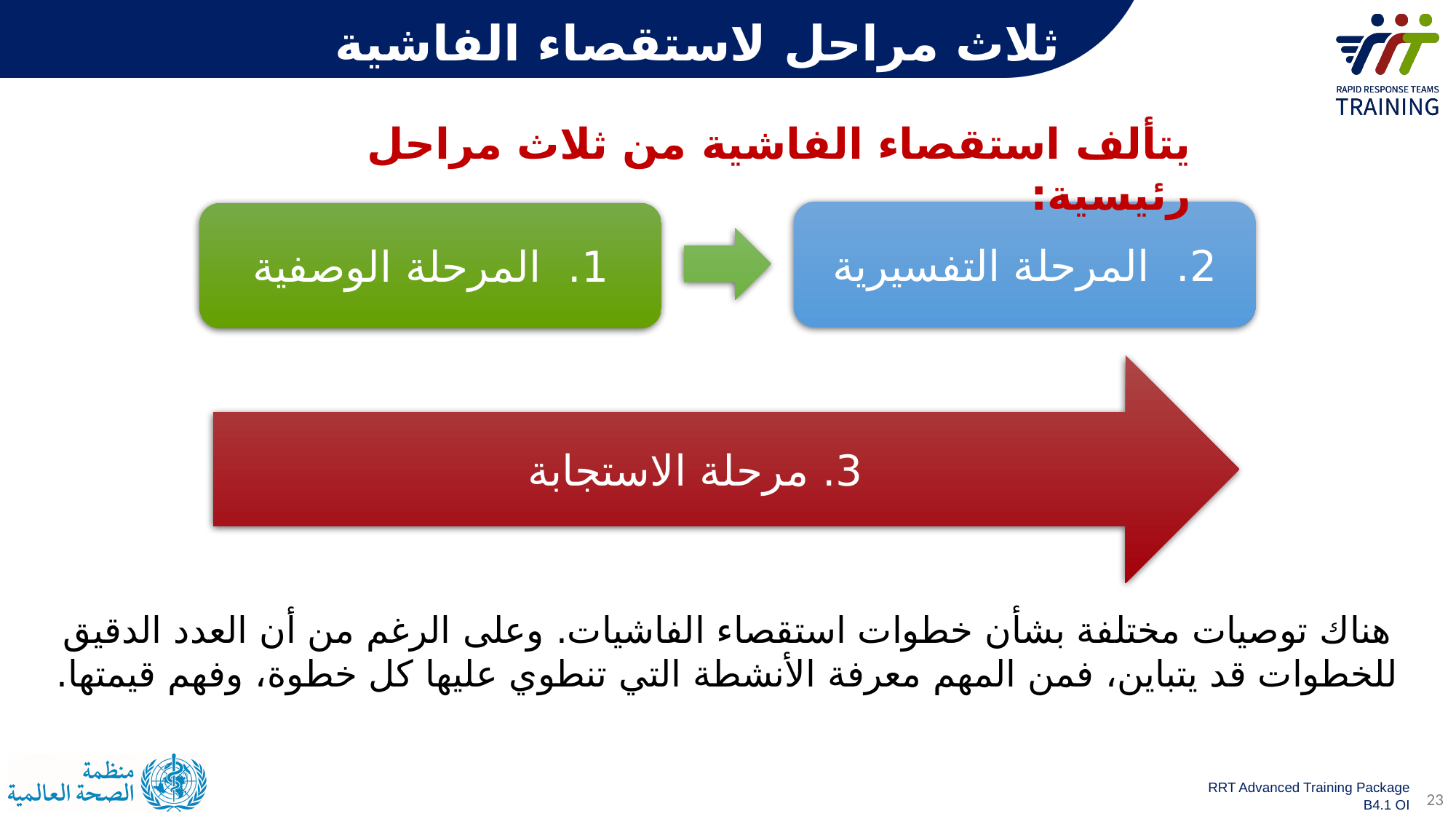

ثلاث مراحل لاستقصاء الفاشية
يتألف استقصاء الفاشية من ثلاث مراحل رئيسية:

2.  المرحلة التفسيرية

1.  المرحلة الوصفية

3. مرحلة الاستجابة
هناك توصيات مختلفة بشأن خطوات استقصاء الفاشيات. وعلى الرغم من أن العدد الدقيق للخطوات قد يتباين، فمن المهم معرفة الأنشطة التي تنطوي عليها كل خطوة، وفهم قيمتها.